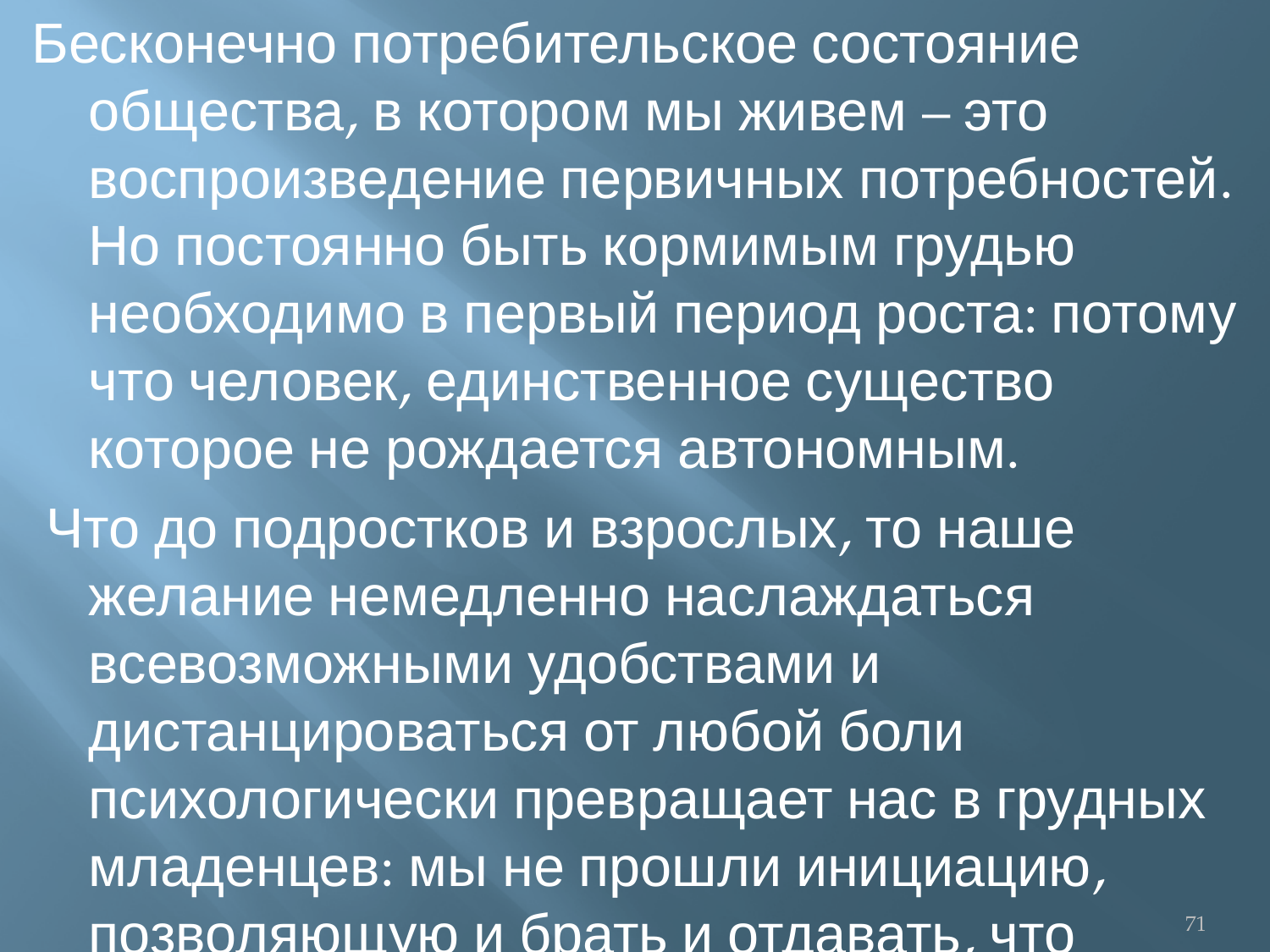

Бесконечно потребительское состояние общества, в котором мы живем – это воспроизведение первичных потребностей. Но постоянно быть кормимым грудью необходимо в первый период роста: потому что человек, единственное существо которое не рождается автономным.
 Что до подростков и взрослых, то наше желание немедленно наслаждаться всевозможными удобствами и дистанцироваться от любой боли психологически превращает нас в грудных младенцев: мы не прошли инициацию, позволяющую и брать и отдавать, что является признаком моральной зрелости
71